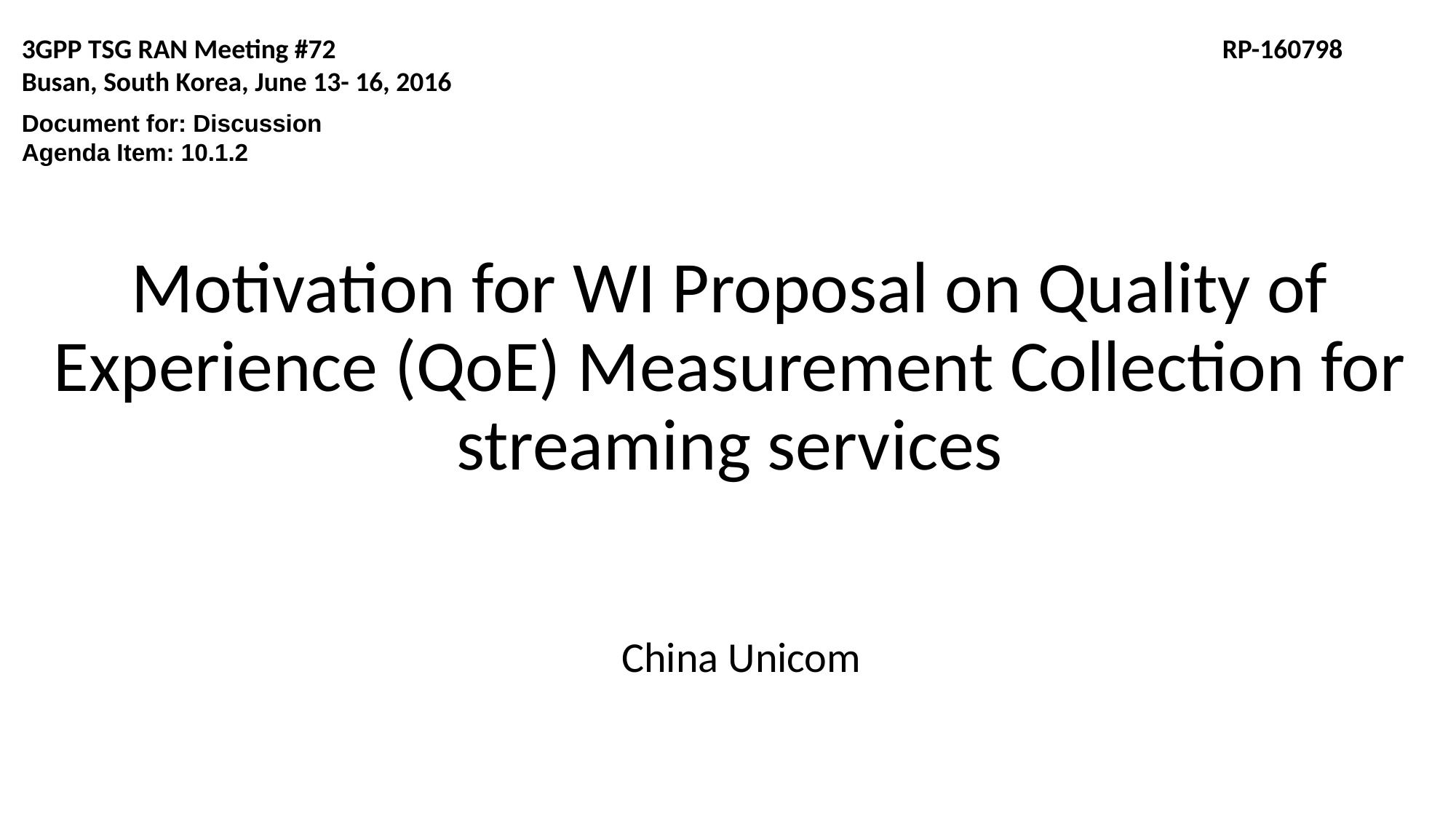

3GPP TSG RAN Meeting #72									RP-160798
Busan, South Korea, June 13- 16, 2016

Document for: Discussion
Agenda Item: 10.1.2

Motivation for WI Proposal on Quality of Experience (QoE) Measurement Collection for streaming services

China Unicom